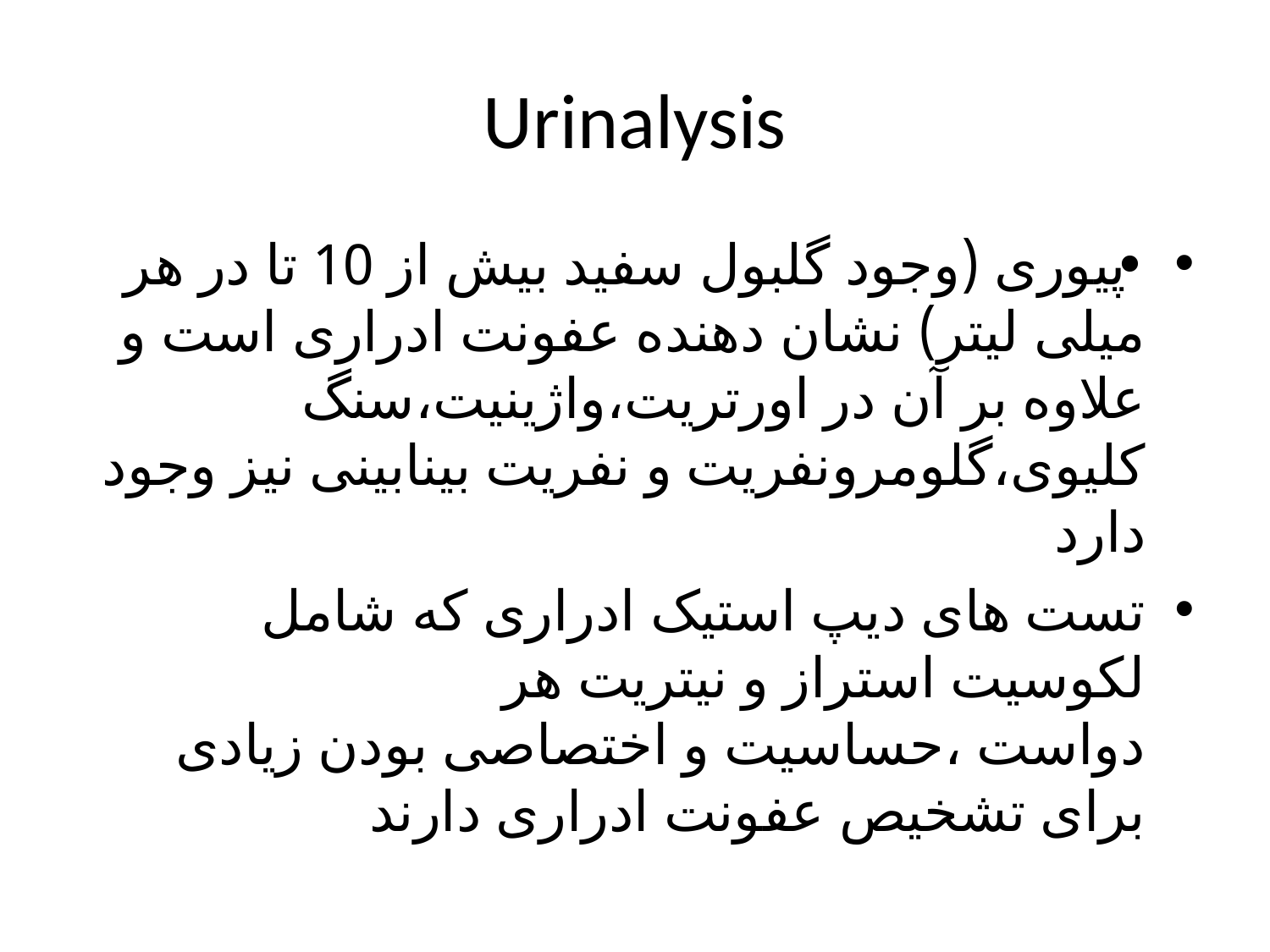

# Urinalysis
•پیوری (وجود گلبول سفید بیش از 10 تا در هر میلی لیتر) نشان دهنده عفونت ادراری است و علاوه بر آن در اورتریت،واژینیت،سنگ کلیوی،گلومرونفریت و نفریت بینابینی نیز وجود دارد
تست های دیپ استیک ادراری که شامل لکوسیت استراز و نیتریت هر دواست ،حساسیت و اختصاصی بودن زیادی برای تشخیص عفونت ادراری دارند